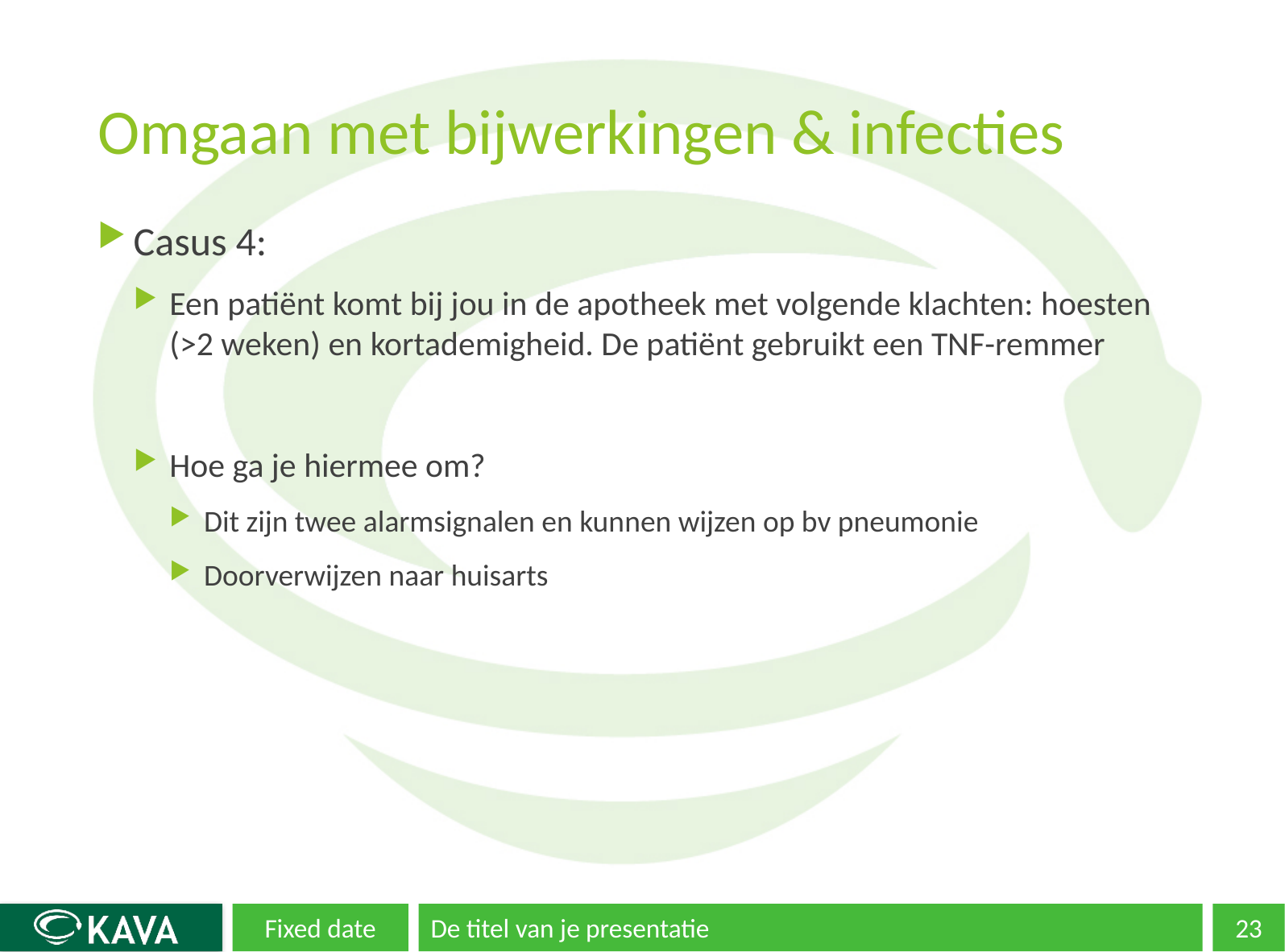

# Omgaan met bijwerkingen & infecties
Casus 4:
Een patiënt komt bij jou in de apotheek met volgende klachten: hoesten (>2 weken) en kortademigheid. De patiënt gebruikt een TNF-remmer

Hoe ga je hiermee om?
Dit zijn twee alarmsignalen en kunnen wijzen op bv pneumonie
Doorverwijzen naar huisarts
Fixed date
De titel van je presentatie
23